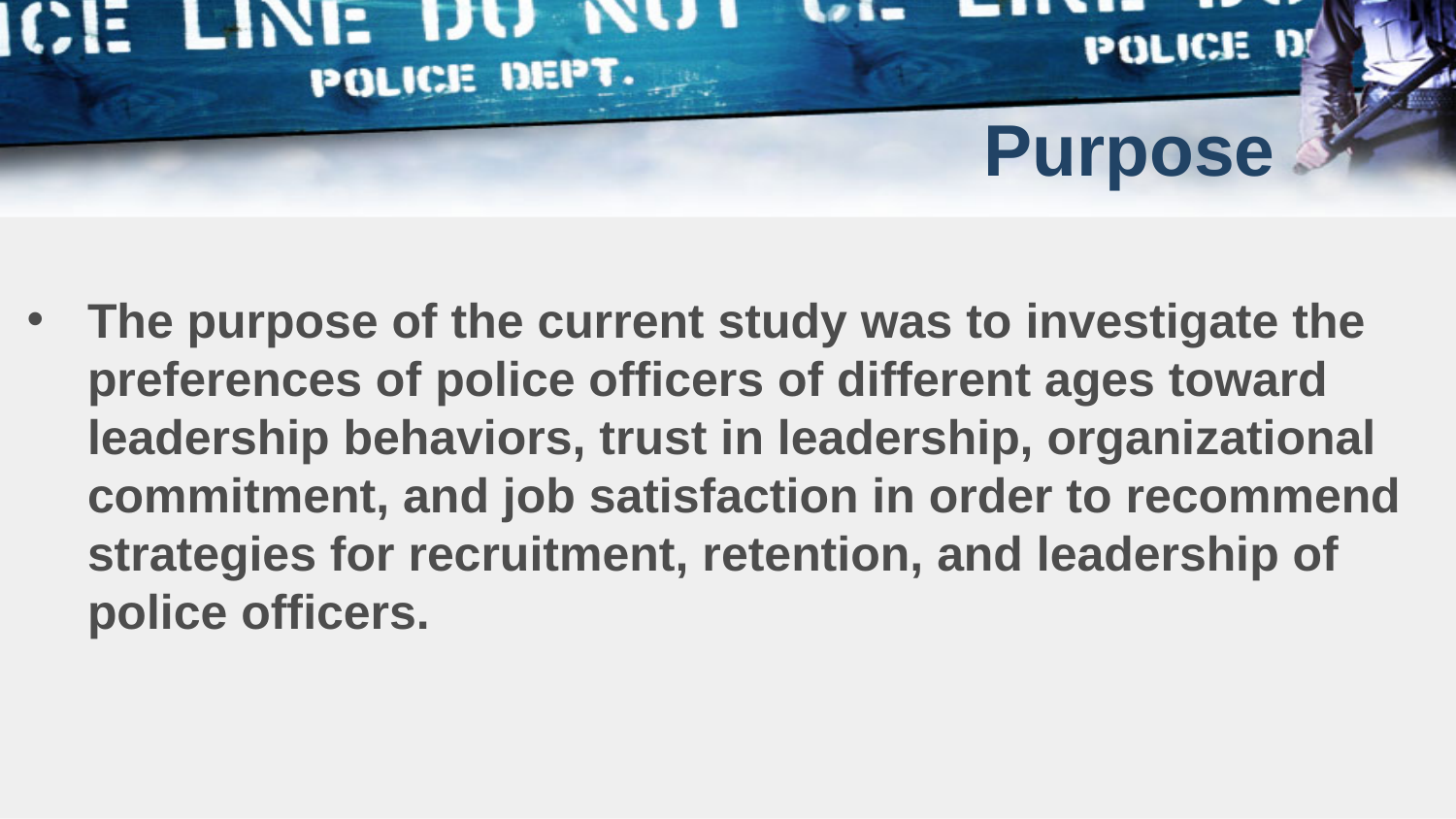

# Purpose

The purpose of the current study was to investigate the preferences of police officers of different ages toward leadership behaviors, trust in leadership, organizational commitment, and job satisfaction in order to recommend strategies for recruitment, retention, and leadership of police officers.